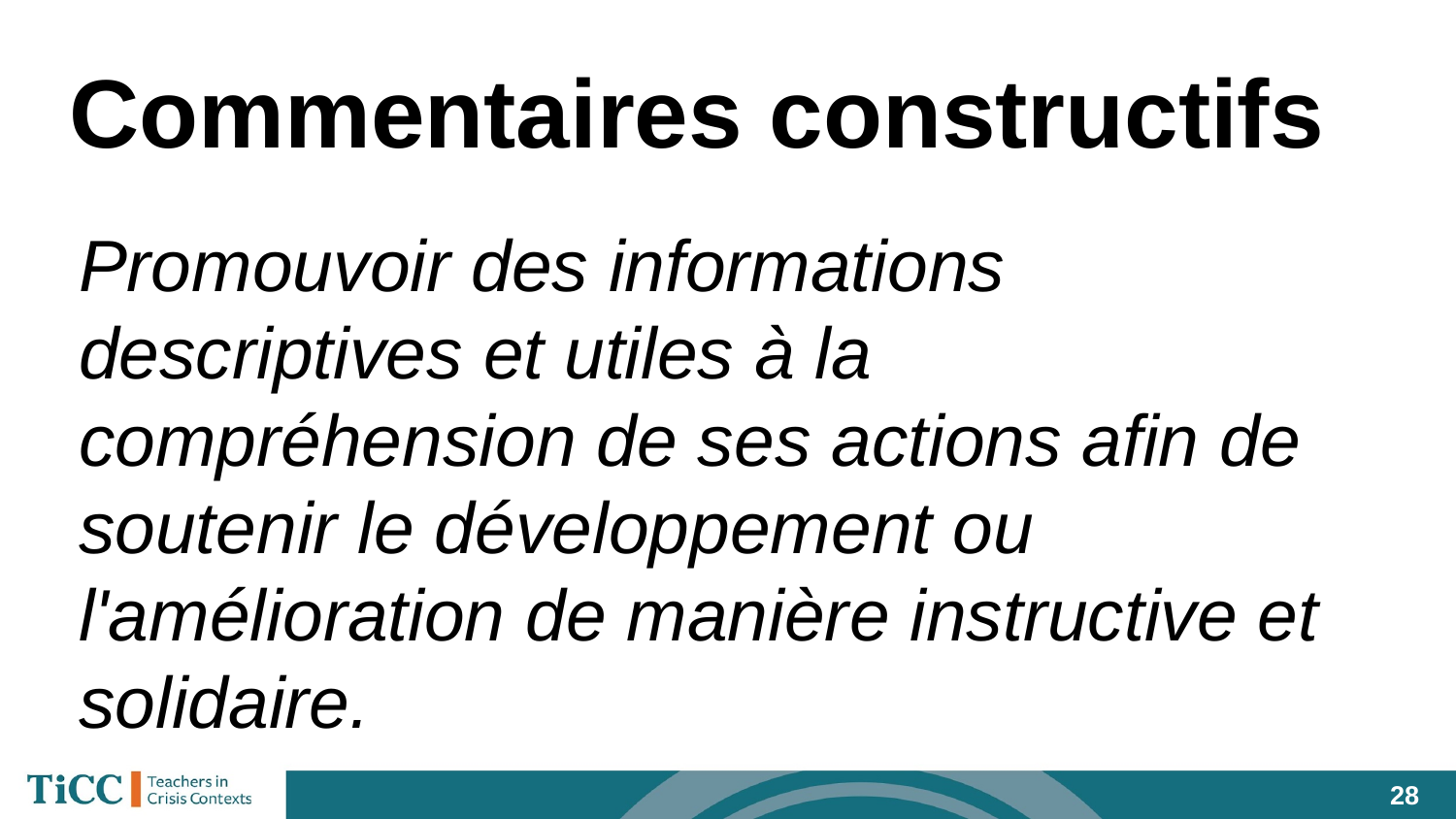

# Commentaires constructifs
Promouvoir des informations descriptives et utiles à la compréhension de ses actions afin de soutenir le développement ou l'amélioration de manière instructive et solidaire.
28